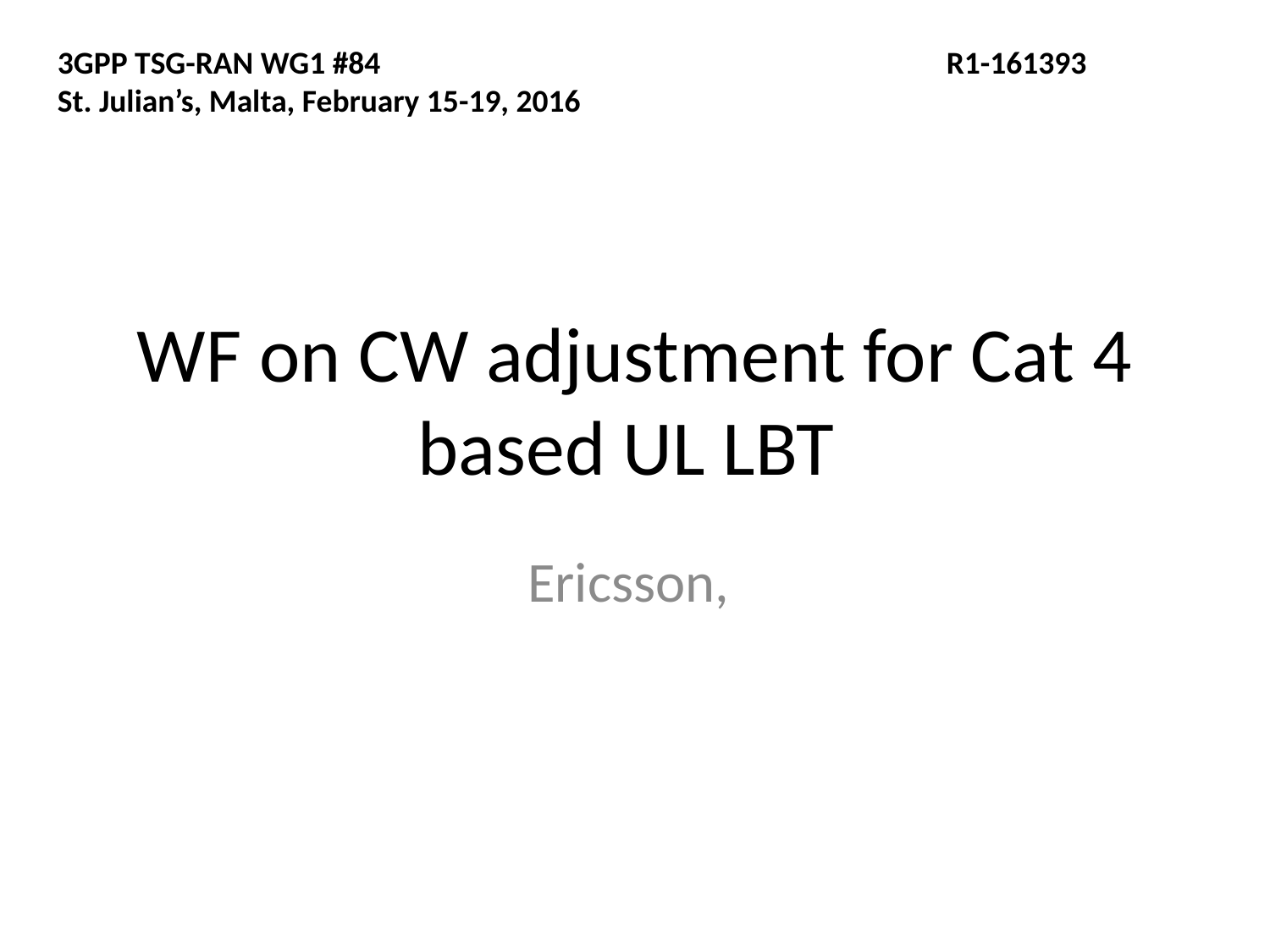

3GPP TSG-RAN WG1 #84				        	R1-161393
St. Julian’s, Malta, February 15-19, 2016
# WF on CW adjustment for Cat 4 based UL LBT
Ericsson,